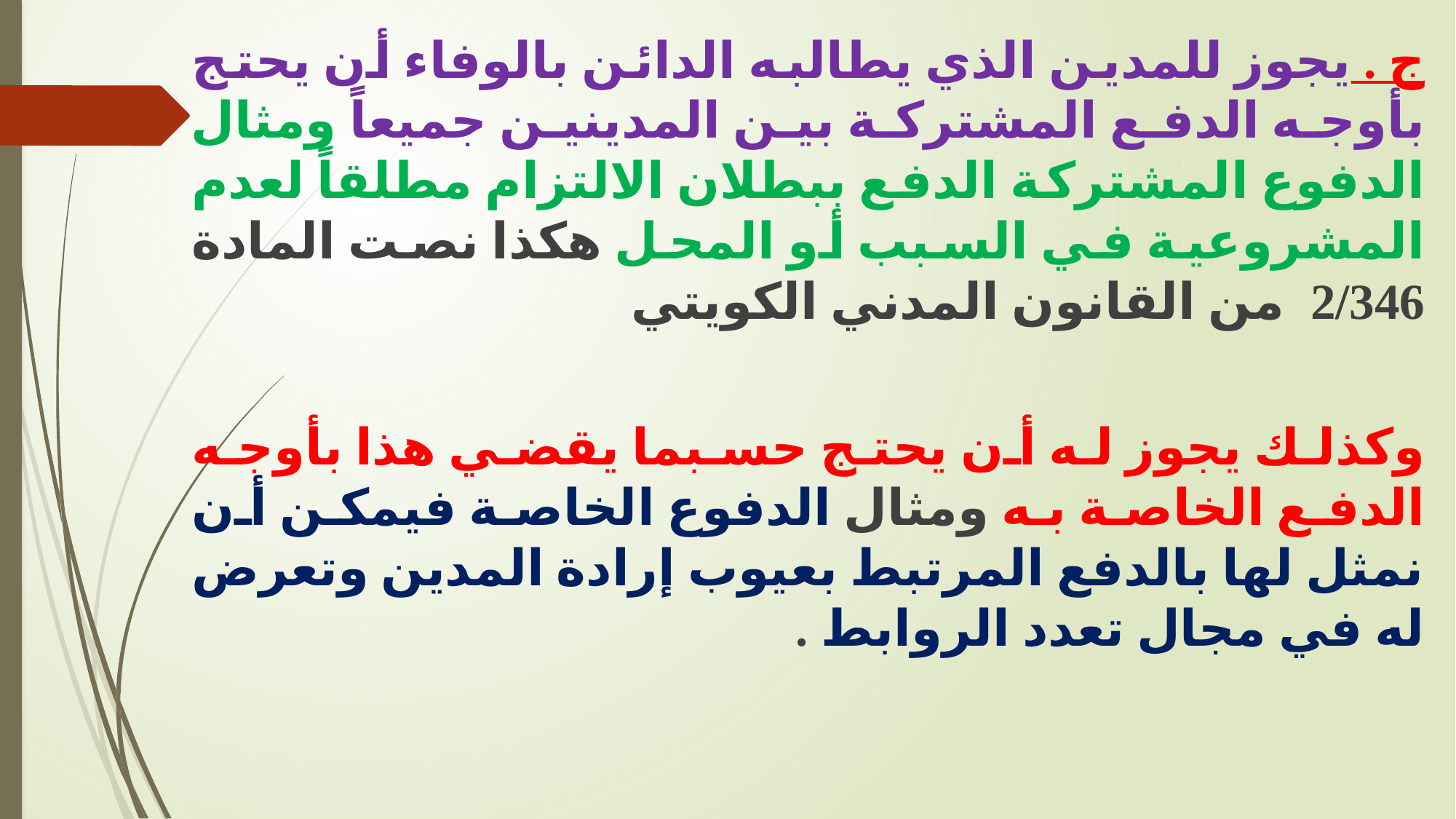

ج . يجوز للمدين الذي يطالبه الدائن بالوفاء أن يحتج بأوجه الدفع المشتركة بين المدينين جميعاً ومثال الدفوع المشتركة الدفع ببطلان الالتزام مطلقاً لعدم المشروعية في السبب أو المحل هكذا نصت المادة 2/346  من القانون المدني الكويتي

وكذلك يجوز له أن يحتج حسبما يقضي هذا بأوجه الدفع الخاصة به ومثال الدفوع الخاصة فيمكن أن نمثل لها بالدفع المرتبط بعيوب إرادة المدين وتعرض له في مجال تعدد الروابط .